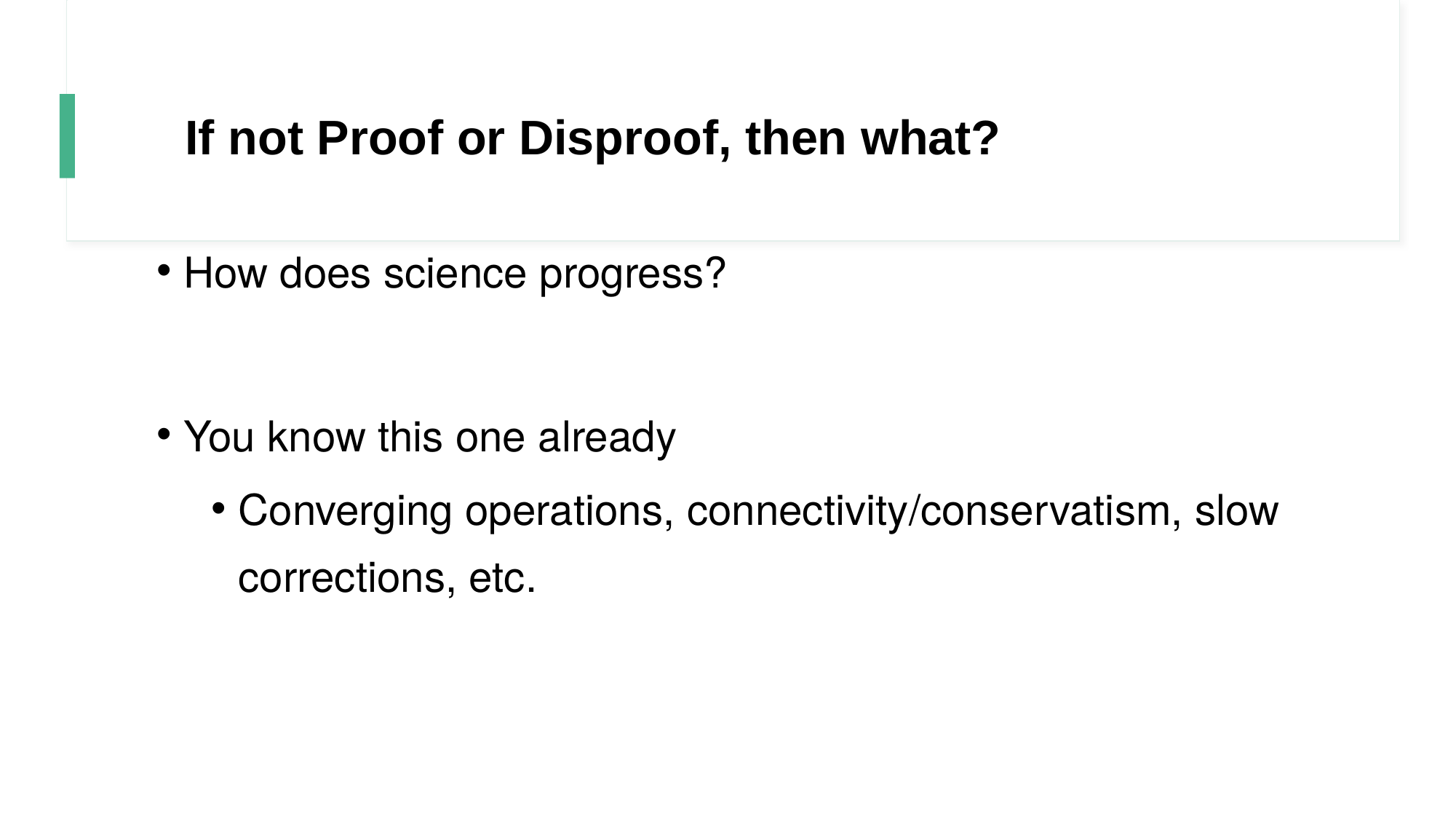

# If not Proof or Disproof, then what?
How does science progress?

You know this one already
Converging operations, connectivity/conservatism, slow corrections, etc.